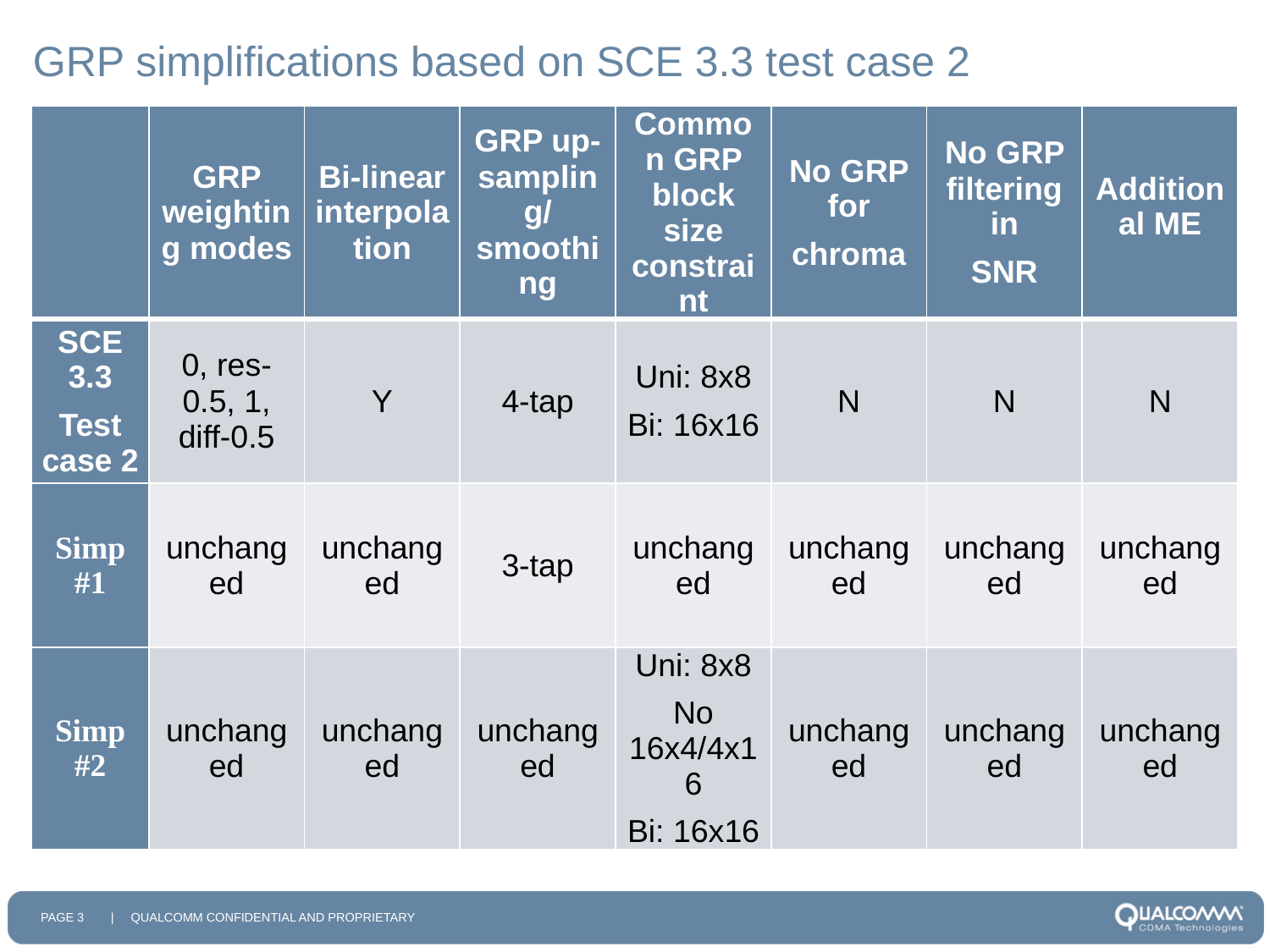

# GRP simplifications based on SCE 3.3 test case 2
|  | GRP weighting modes | Bi-linear interpolation | GRP up-sampling/ smoothing | Common GRP block size constraint | No GRP for chroma | No GRP filtering in SNR | Additional ME |
| --- | --- | --- | --- | --- | --- | --- | --- |
| SCE 3.3 Test case 2 | 0, res-0.5, 1, diff-0.5 | Y | 4-tap | Uni: 8x8 Bi: 16x16 | N | N | N |
| Simp #1 | unchanged | unchanged | 3-tap | unchanged | unchanged | unchanged | unchanged |
| Simp #2 | unchanged | unchanged | unchanged | Uni: 8x8 No 16x4/4x16 Bi: 16x16 | unchanged | unchanged | unchanged |